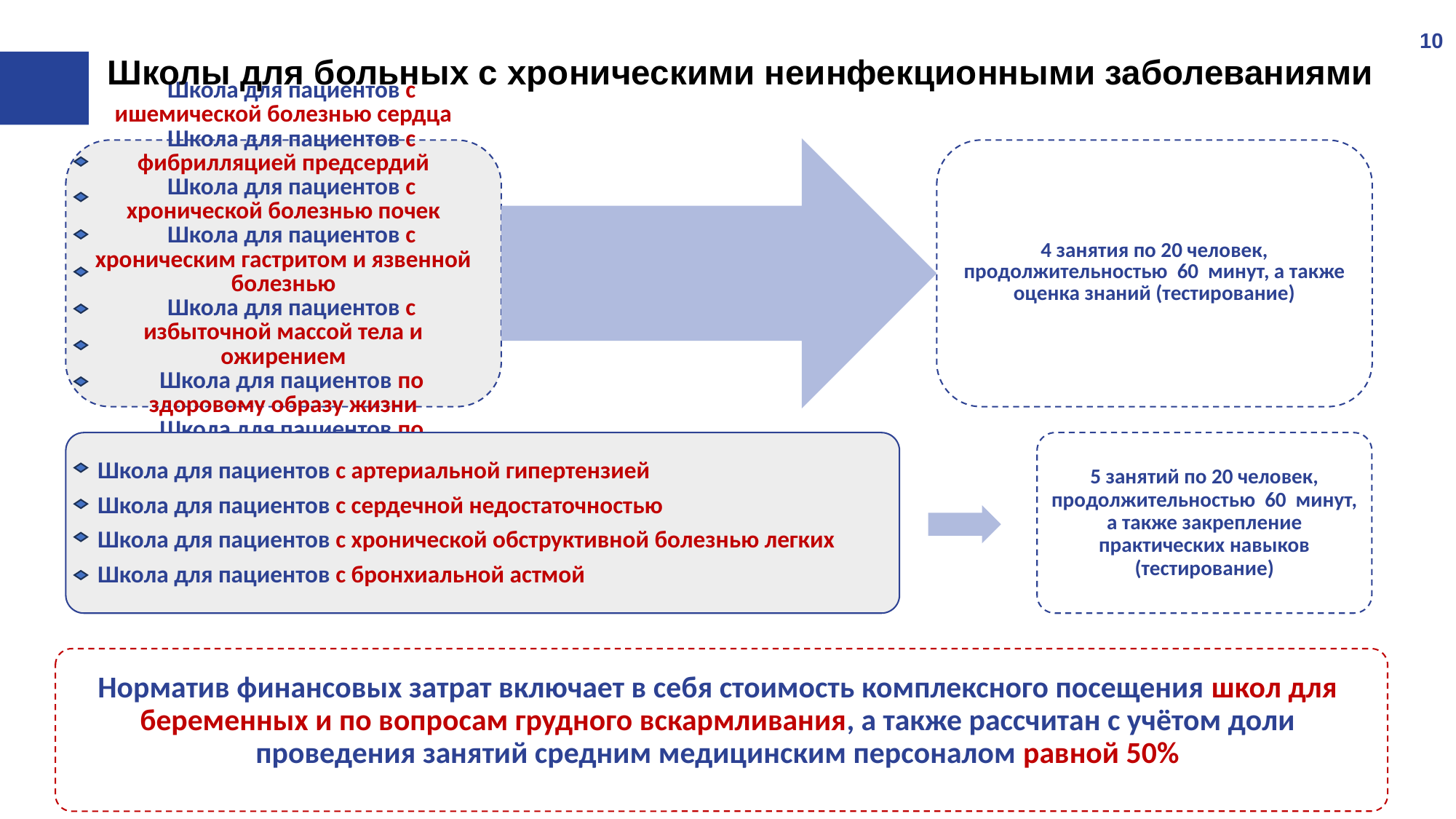

10
# Школы для больных с хроническими неинфекционными заболеваниями
   Школа для пациентов с ишемической болезнью сердца
   Школа для пациентов с фибрилляцией предсердий
   Школа для пациентов с хронической болезнью почек
   Школа для пациентов с хроническим гастритом и язвенной болезнью
   Школа для пациентов с избыточной массой тела и ожирением
   Школа для пациентов по здоровому образу жизни
   Школа для пациентов по активному долголетию
4 занятия по 20 человек, продолжительностью  60  минут, а также оценка знаний (тестирование)

   Школа для пациентов с артериальной гипертензией
   Школа для пациентов с сердечной недостаточностью
   Школа для пациентов с хронической обструктивной болезнью легких
   Школа для пациентов с бронхиальной астмой

5 занятий по 20 человек, продолжительностью  60  минут, а также закрепление практических навыков (тестирование)

Норматив финансовых затрат включает в себя стоимость комплексного посещения школ для беременных и по вопросам грудного вскармливания, а также рассчитан с учётом доли проведения занятий средним медицинским персоналом равной 50%